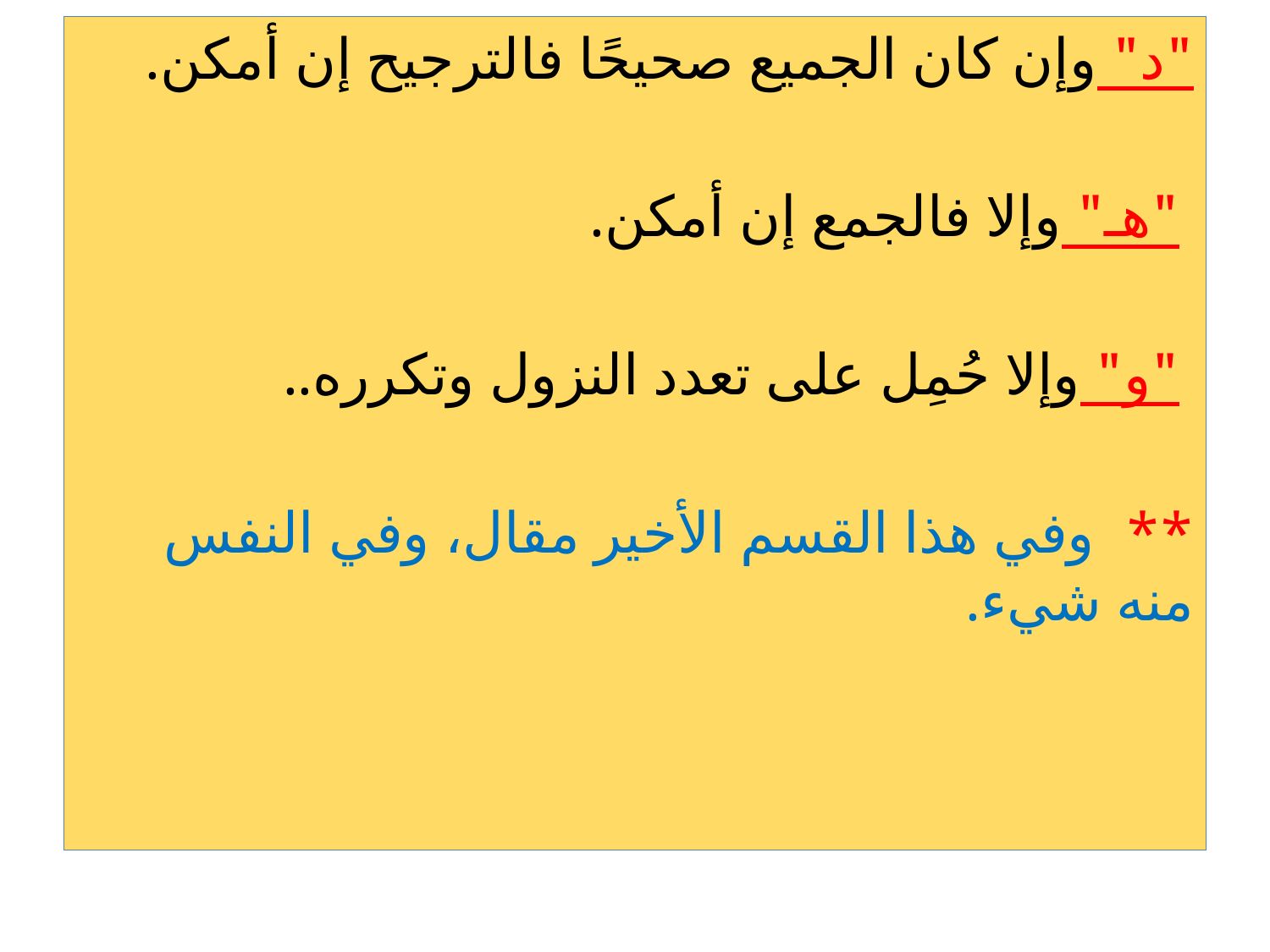

"د" وإن كان الجميع صحيحًا فالترجيح إن أمكن.

 "هـ" وإلا فالجمع إن أمكن.

 "و" وإلا حُمِل على تعدد النزول وتكرره..

**  وفي هذا القسم الأخير مقال، وفي النفس منه شيء.